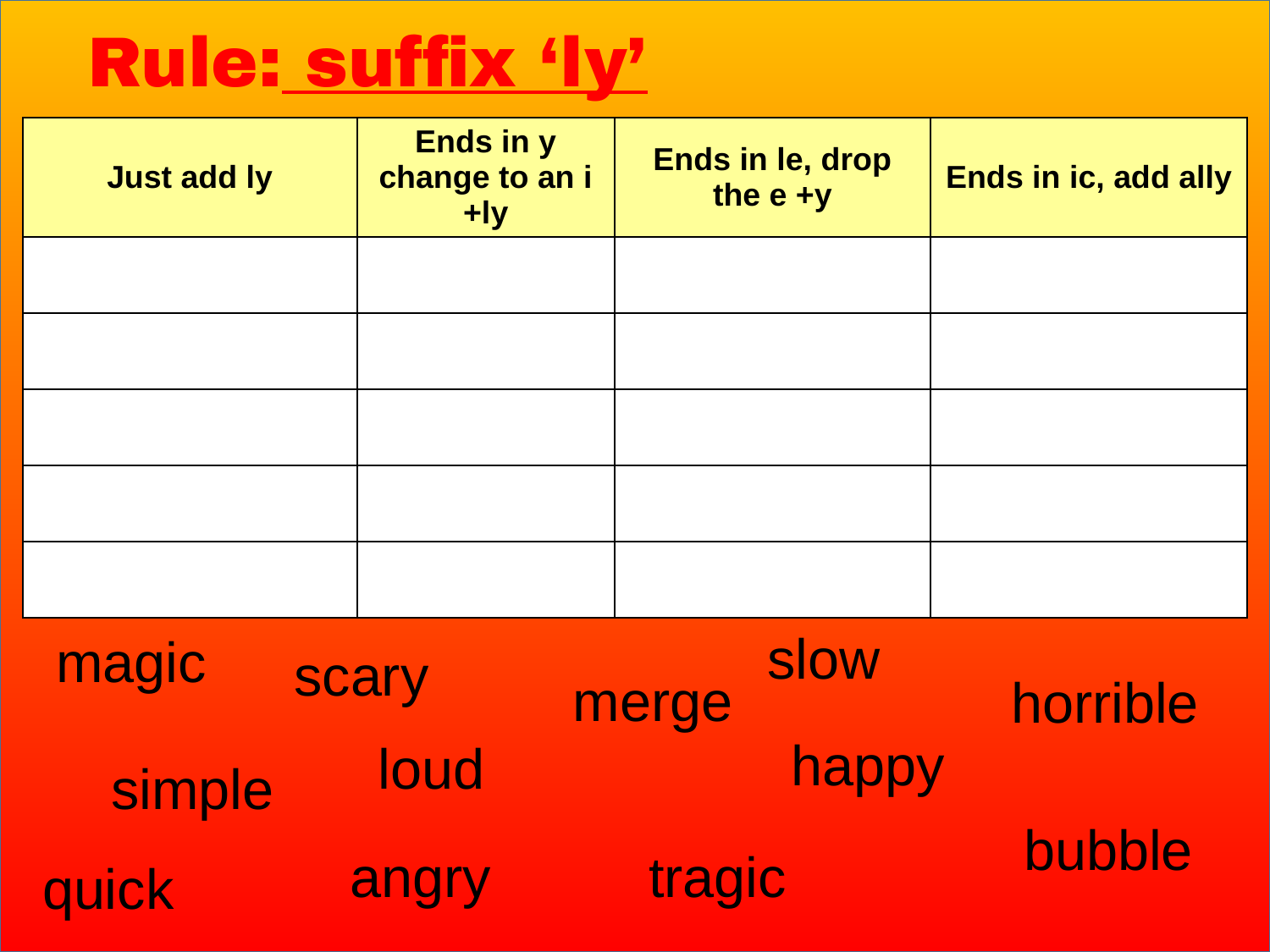

Rule: suffix ‘ly’
| Just add ly | Ends in y change to an i +ly | Ends in le, drop the e +y | Ends in ic, add ally |
| --- | --- | --- | --- |
|  |  |  |  |
|  |  |  |  |
|  |  |  |  |
|  |  |  |  |
|  |  |  |  |
slow
magic
scary
merge
horrible
happy
loud
simple
bubble
angry
tragic
quick